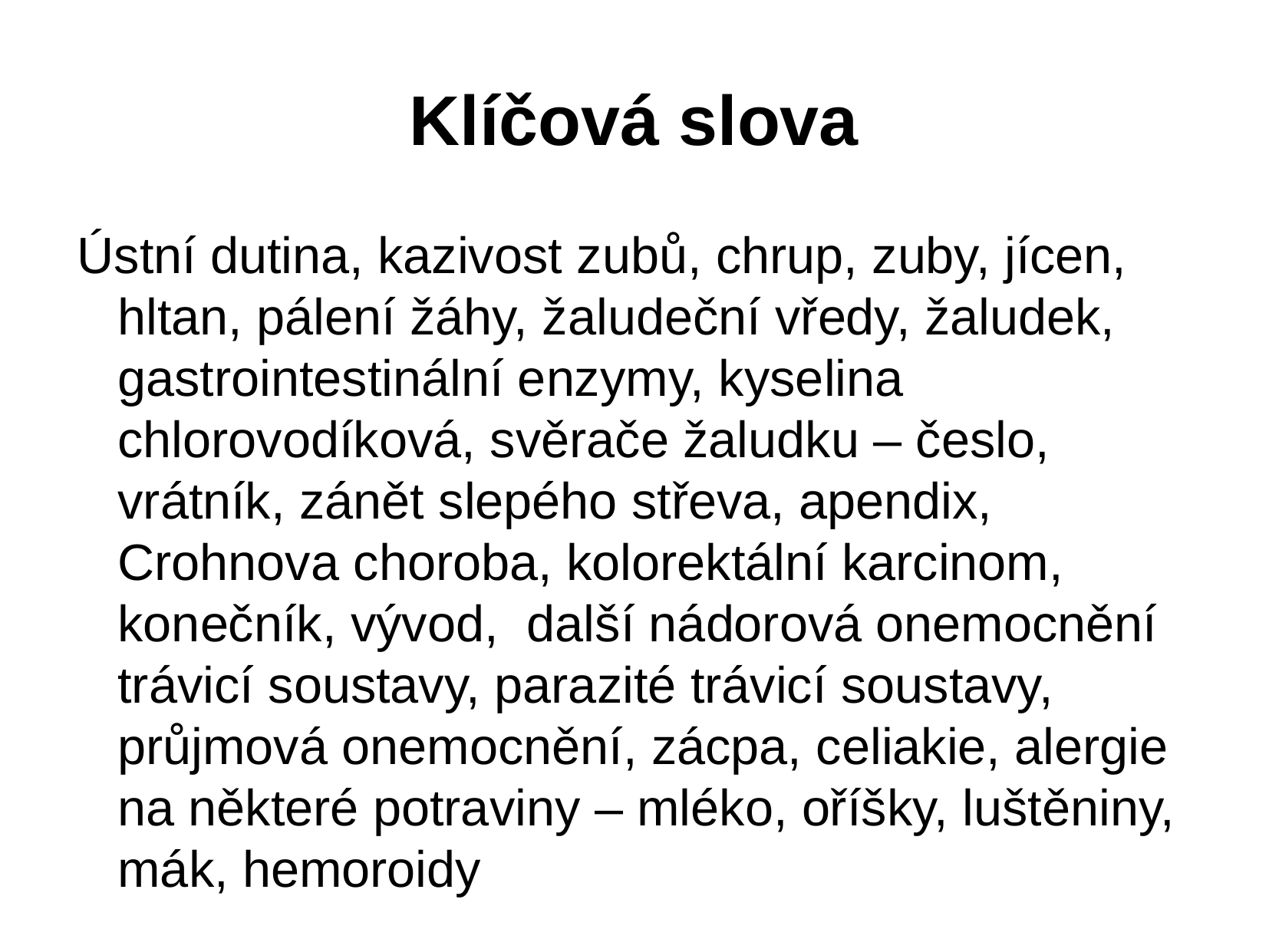

# Klíčová slova
Ústní dutina, kazivost zubů, chrup, zuby, jícen, hltan, pálení žáhy, žaludeční vředy, žaludek, gastrointestinální enzymy, kyselina chlorovodíková, svěrače žaludku – česlo, vrátník, zánět slepého střeva, apendix, Crohnova choroba, kolorektální karcinom, konečník, vývod,  další nádorová onemocnění trávicí soustavy, parazité trávicí soustavy, průjmová onemocnění, zácpa, celiakie, alergie na některé potraviny – mléko, oříšky, luštěniny, mák, hemoroidy